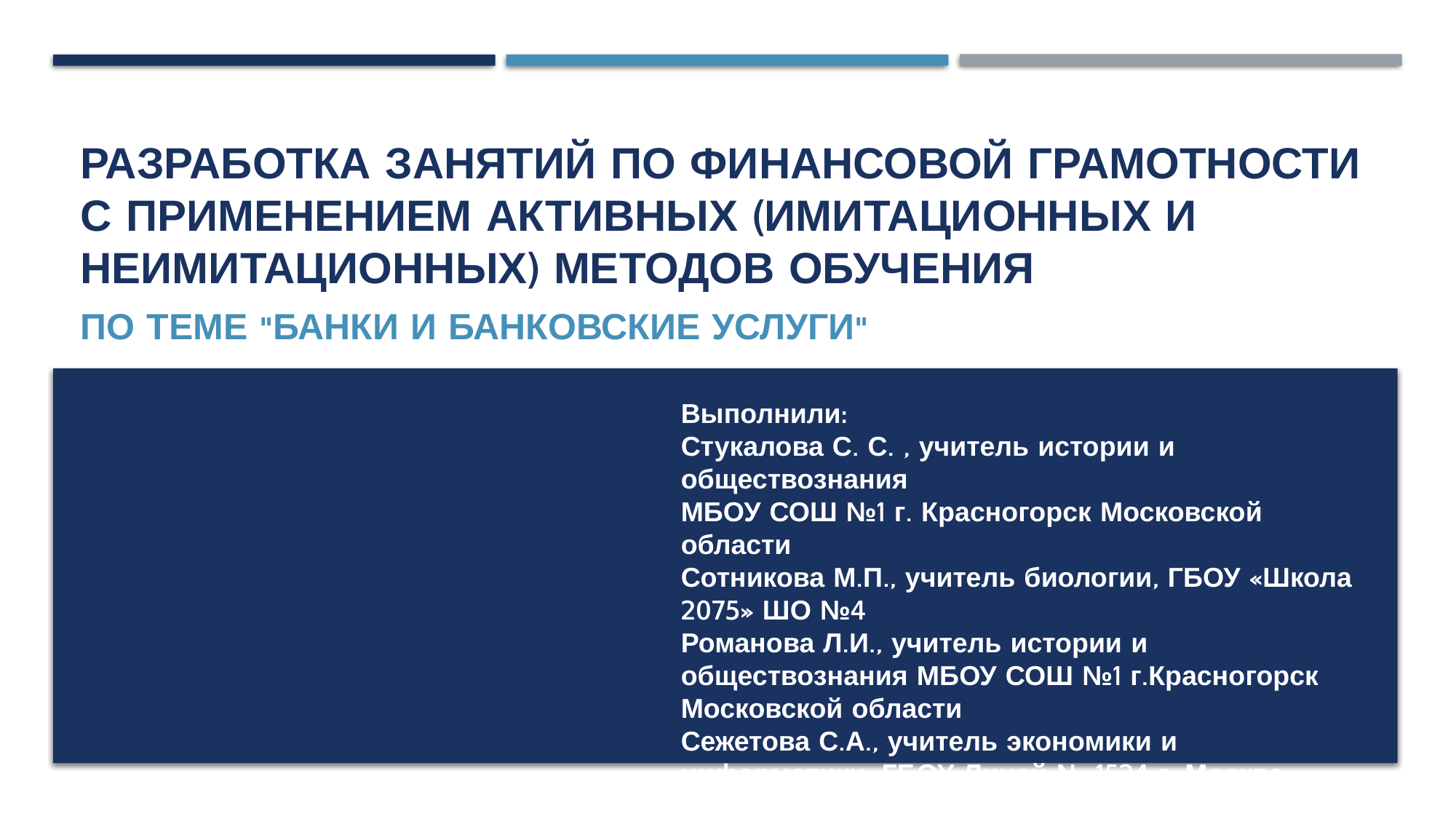

# Разработка занятий по финансовой грамотности с применением активных (имитационных и неимитационных) методов обучения
по теме "Банки и банковские услуги"
Выполнили:
Стукалова С. С. , учитель истории и обществознания
МБОУ СОШ №1 г. Красногорск Московской области
Сотникова М.П., учитель биологии, ГБОУ «Школа 2075» ШО №4
Романова Л.И., учитель истории и обществознания МБОУ СОШ №1 г.Красногорск Московской области
Сежетова С.А., учитель экономики и информатики, ГБОУ Лицей № 1524 г. Москва
Давыдова О.В., преподаватель истории и обществознания, НОУ «Диалог», г. Краснознаменск Московской области